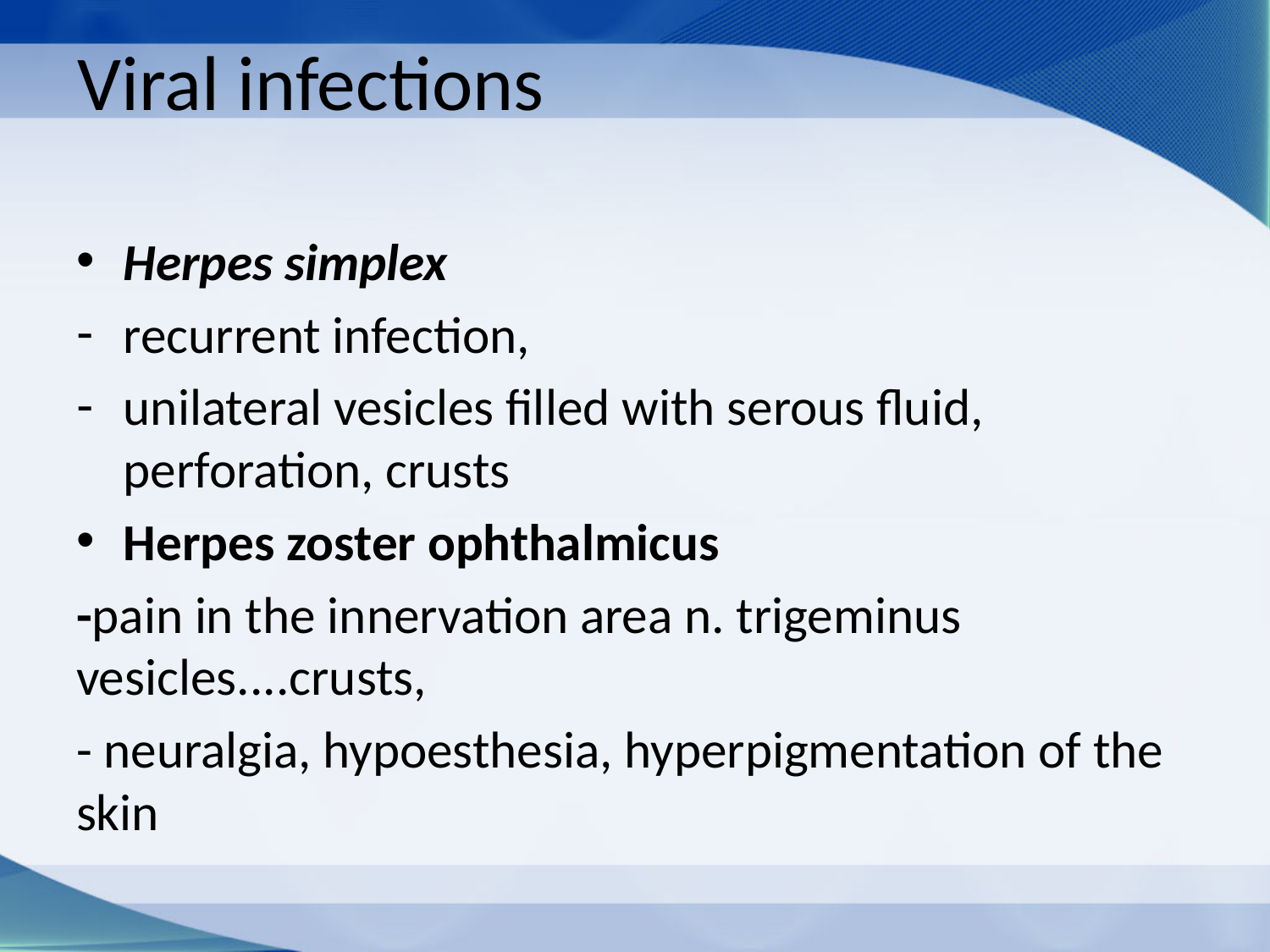

# Viral infections
Herpes simplex
recurrent infection,
unilateral vesicles filled with serous fluid, perforation, crusts
Herpes zoster ophthalmicus
-pain in the innervation area n. trigeminus vesicles....crusts,
- neuralgia, hypoesthesia, hyperpigmentation of the skin